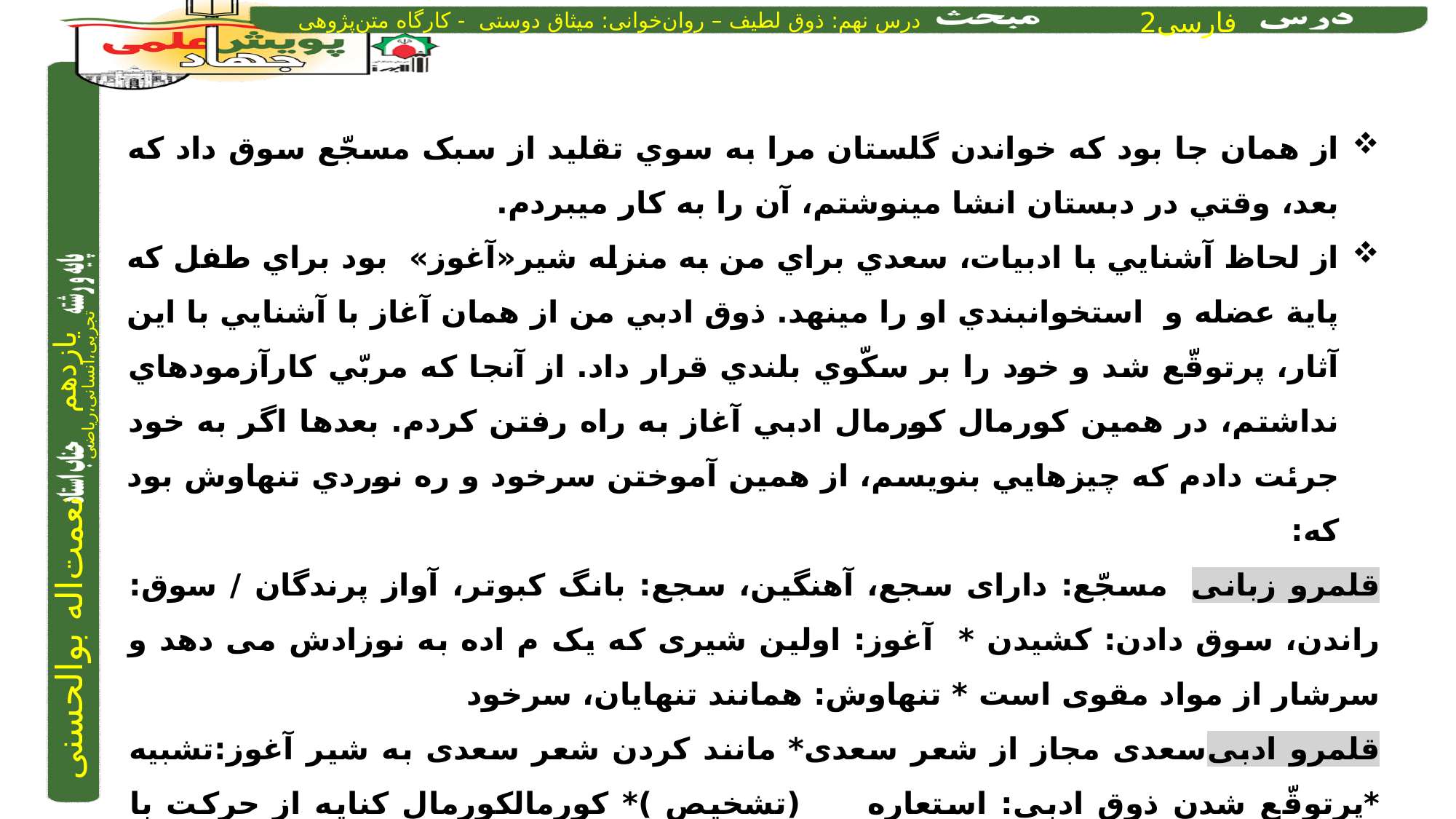

از همان جا بود كه خواندن گلستان مرا به سوي تقلید از سبک مسجّع سوق داد كه بعد، وقتي در دبستان انشا مي­نوشتم، آن را به كار مي­بردم.
از لحاظ آشنايي با ادبیات، سعدي براي من به منزله شیر«آغوز»  بود براي طفل كه پاية عضله و  استخوان­بندي او را مي­نهد. ذوق ادبي من از همان آغاز با آشنايي با اين آثار، پرتوقّع شد و خود را بر سكّوي بلندي قرار داد. از آنجا كه مربّي كارآزموده­اي نداشتم، در همین كورمال كورمال ادبي آغاز به راه رفتن كردم. بعدها اگر به خود جرئت دادم كه چیزهايي بنويسم، از همین آموختن سرخود و ره نوردي تنهاوش بود كه:
قلمرو زبانی  	مسجّع: دارای سجع، آهنگین، سجع: بانگ کبوتر، آواز پرندگان / سوق: راندن، سوق دادن: کشیدن * 		آغوز: اولین شیری که یک م اده به نوزادش می دهد و سرشار از مواد مقوی است * تنهاوش: همانند تنهایان، سرخود
قلمرو ادبی	سعدی مجاز از شعر سعدی* مانند کردن شعر سعدی به شیر آغوز:تشبیه *پرتوقّع شدن ذوق ادبی: استعاره		 (تشخیص )* کورمال­کورمال کنایه از حرکت با احتیاط در تاریکی، در اینجا؛ ....................................................
قلمرو فکری	 ** مفهوم: کمال گرایی / تجربه­گرایی/ تلاش فردی  )